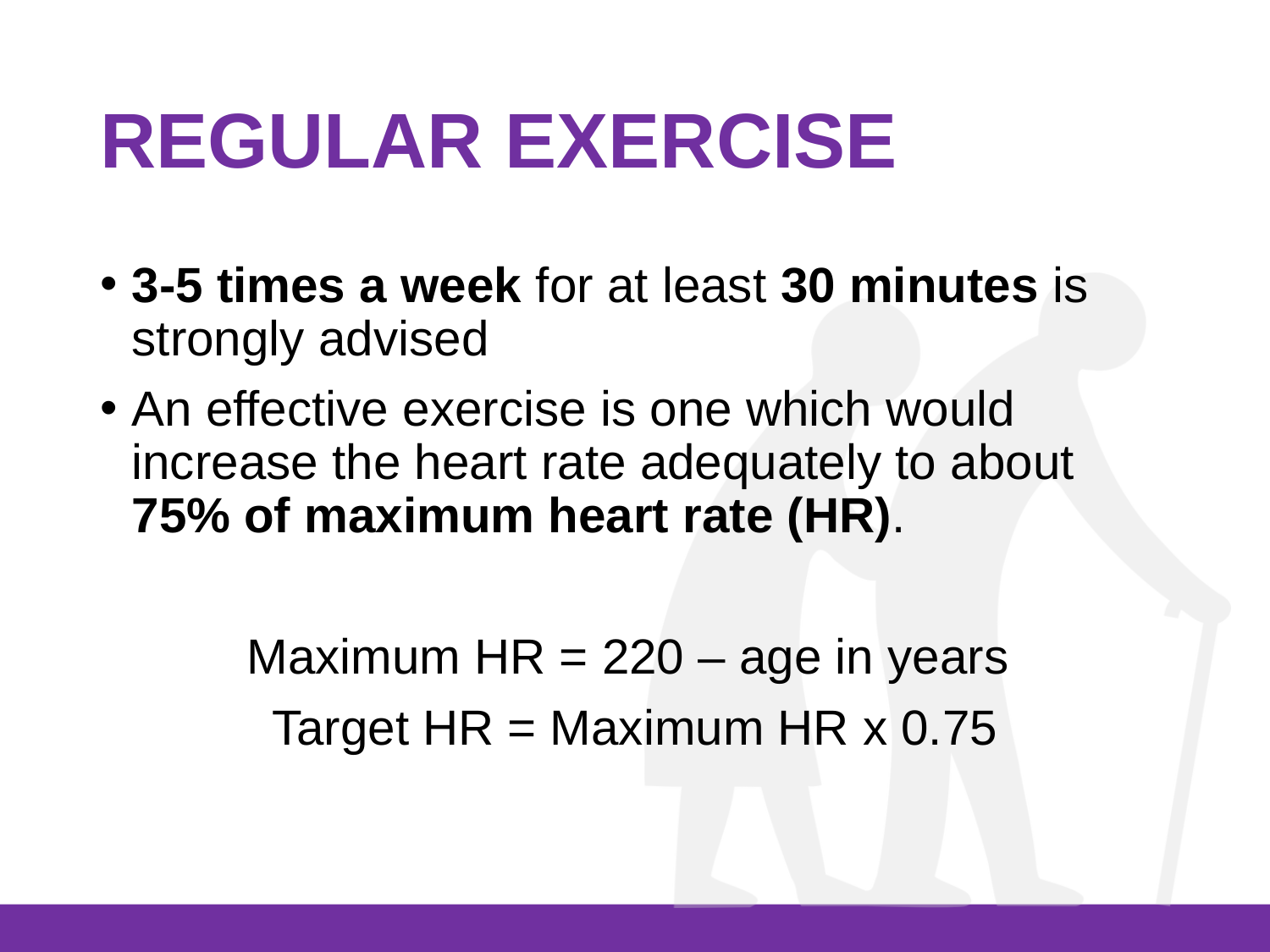

# REGULAR EXERCISE
3-5 times a week for at least 30 minutes is strongly advised
An effective exercise is one which would increase the heart rate adequately to about 75% of maximum heart rate (HR).

Maximum HR = 220 – age in years
Target HR = Maximum HR x 0.75